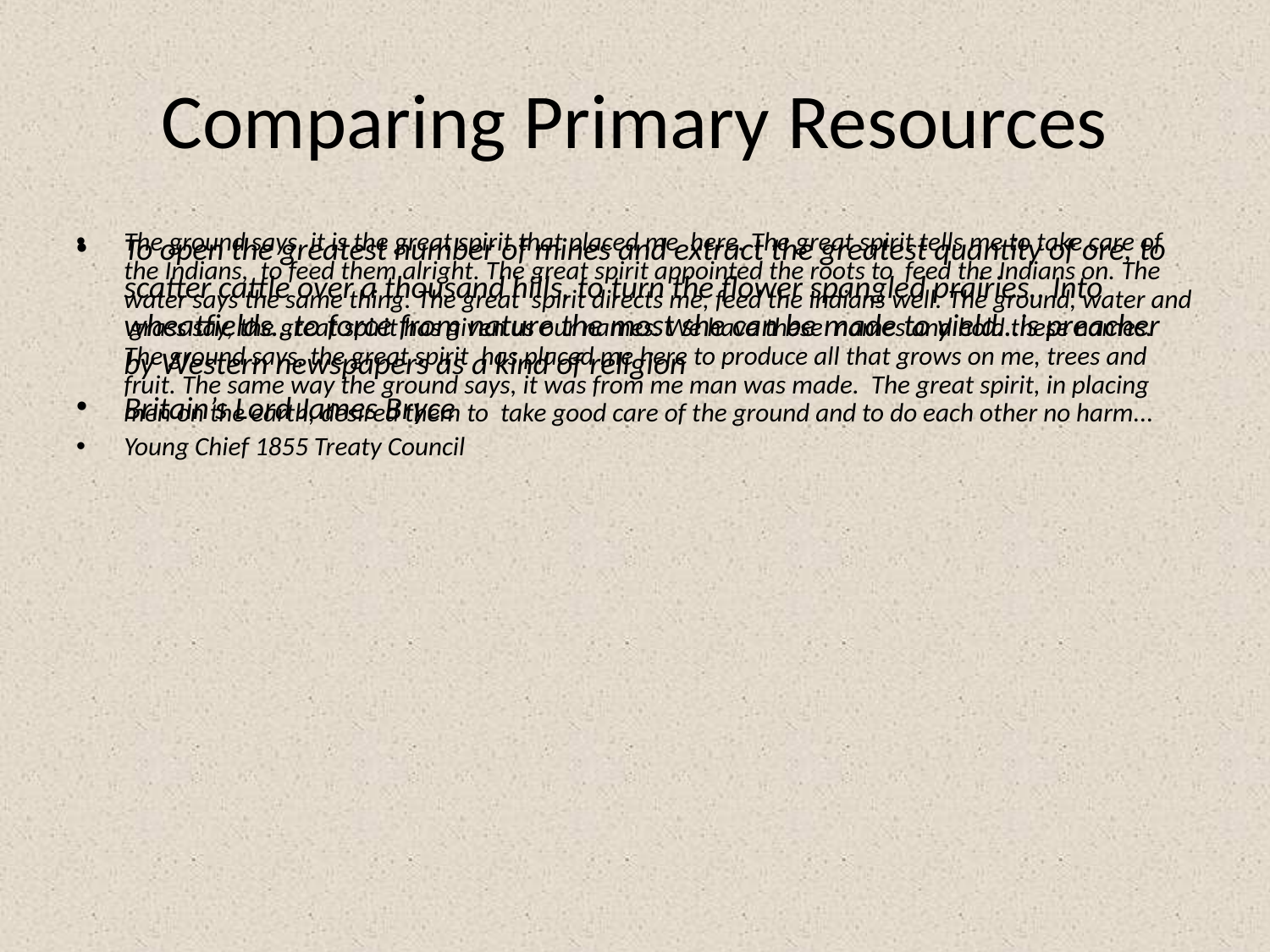

# Comparing Primary Resources
The ground says, it is the great spirit that placed me  here. The great spirit tells me to take care of the Indians,  to feed them alright. The great spirit appointed the roots to  feed the Indians on. The water says the same thing. The great  spirit directs me, feed the Indians well. The ground, water and  grass say, the great spirit has given us our names. We have these  names and hold these names. The ground says, the great spirit  has placed me here to produce all that grows on me, trees and  fruit. The same way the ground says, it was from me man was made.  The great spirit, in placing men on the earth, desired them to  take good care of the ground and to do each other no harm...
Young Chief 1855 Treaty Council
To open the greatest number of mines and extract the greatest quantity of ore, to scatter cattle over a thousand hills, to turn the flower spangled prairies.. Into wheatfields…to force from nature the most she can be made to yield…is preacher by Western newspapers as a kind of religion
Britain’s Lord James Bryce